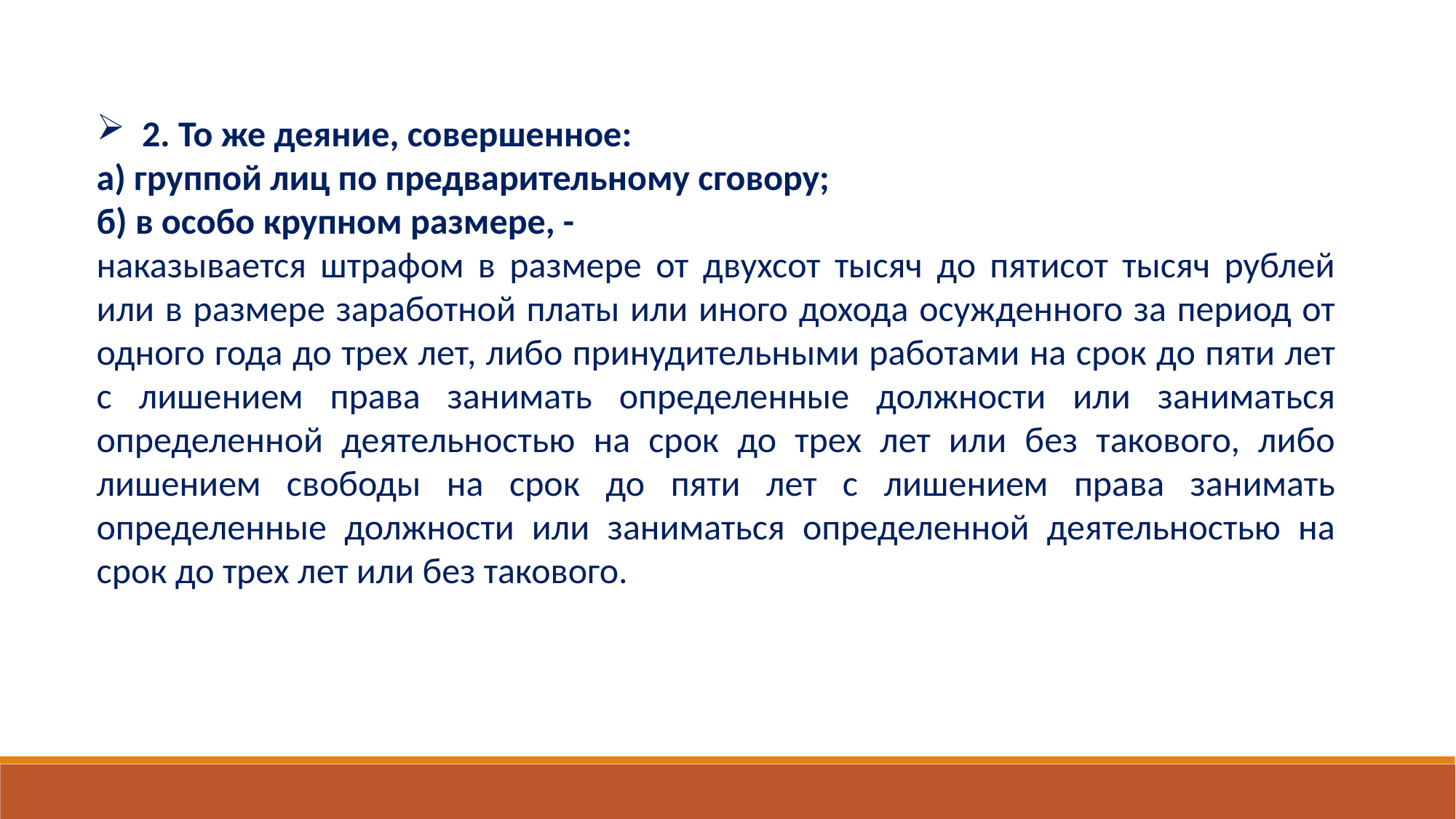

2. То же деяние, совершенное:
а) группой лиц по предварительному сговору;
б) в особо крупном размере, -
наказывается штрафом в размере от двухсот тысяч до пятисот тысяч рублей или в размере заработной платы или иного дохода осужденного за период от одного года до трех лет, либо принудительными работами на срок до пяти лет с лишением права занимать определенные должности или заниматься определенной деятельностью на срок до трех лет или без такового, либо лишением свободы на срок до пяти лет с лишением права занимать определенные должности или заниматься определенной деятельностью на срок до трех лет или без такового.